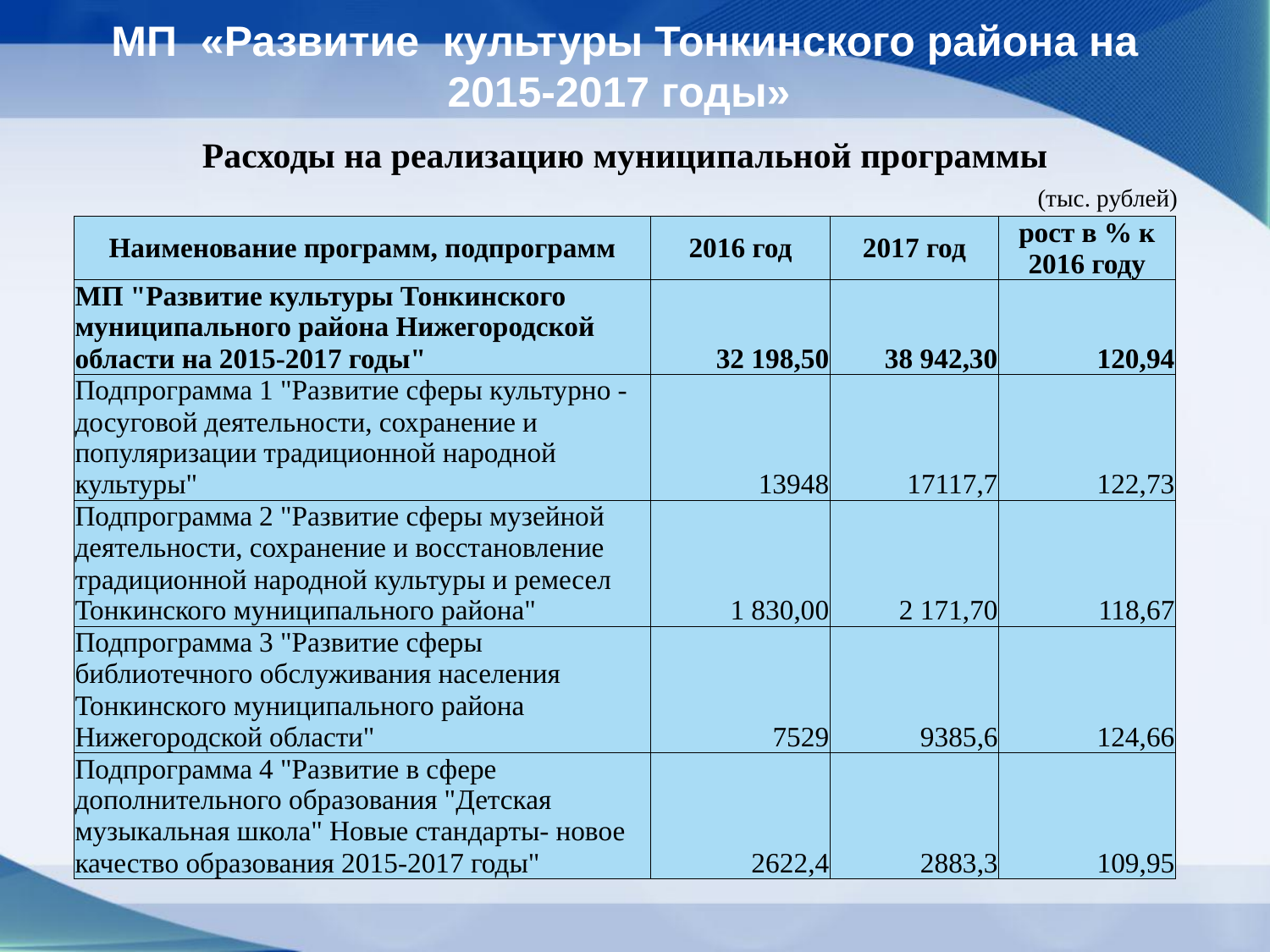

МП  «Развитие  культуры Тонкинского района на 2015-2017 годы»
Расходы на реализацию муниципальной программы
                                                                                                                    (тыс. рублей)

| Наименование программ, подпрограмм | 2016 год | 2017 год | рост в % к 2016 году |
| --- | --- | --- | --- |
| МП "Развитие культуры Тонкинского муниципального района Нижегородской области на 2015-2017 годы" | 32 198,50 | 38 942,30 | 120,94 |
| Подпрограмма 1 "Развитие сферы культурно - досуговой деятельности, сохранение и популяризации традиционной народной культуры" | 13948 | 17117,7 | 122,73 |
| Подпрограмма 2 "Развитие сферы музейной деятельности, сохранение и восстановление традиционной народной культуры и ремесел Тонкинского муниципального района" | 1 830,00 | 2 171,70 | 118,67 |
| Подпрограмма 3 "Развитие сферы библиотечного обслуживания населения Тонкинского муниципального района Нижегородской области" | 7529 | 9385,6 | 124,66 |
| Подпрограмма 4 "Развитие в сфере дополнительного образования "Детская музыкальная школа" Новые стандарты- новое качество образования 2015-2017 годы" | 2622,4 | 2883,3 | 109,95 |